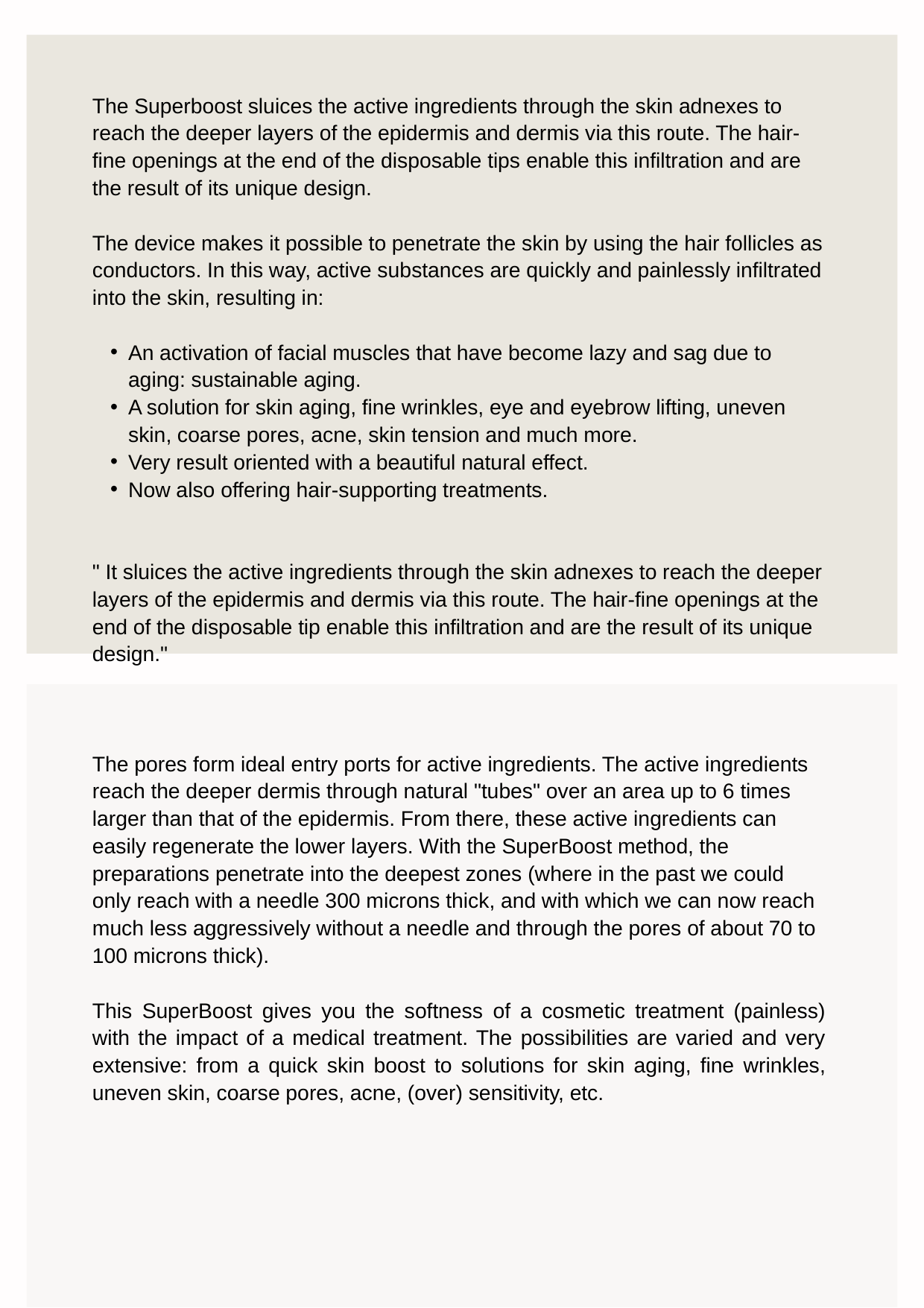

The Superboost sluices the active ingredients through the skin adnexes to reach the deeper layers of the epidermis and dermis via this route. The hair-fine openings at the end of the disposable tips enable this infiltration and are the result of its unique design.

The device makes it possible to penetrate the skin by using the hair follicles as conductors. In this way, active substances are quickly and painlessly infiltrated into the skin, resulting in:

An activation of facial muscles that have become lazy and sag due to aging: sustainable aging.
A solution for skin aging, fine wrinkles, eye and eyebrow lifting, uneven skin, coarse pores, acne, skin tension and much more.
Very result oriented with a beautiful natural effect.
Now also offering hair-supporting treatments.

" It sluices the active ingredients through the skin adnexes to reach the deeper layers of the epidermis and dermis via this route. The hair-fine openings at the end of the disposable tip enable this infiltration and are the result of its unique design."

The pores form ideal entry ports for active ingredients. The active ingredients reach the deeper dermis through natural "tubes" over an area up to 6 times larger than that of the epidermis. From there, these active ingredients can easily regenerate the lower layers. With the SuperBoost method, the preparations penetrate into the deepest zones (where in the past we could only reach with a needle 300 microns thick, and with which we can now reach much less aggressively without a needle and through the pores of about 70 to 100 microns thick).

This SuperBoost gives you the softness of a cosmetic treatment (painless) with the impact of a medical treatment. The possibilities are varied and very extensive: from a quick skin boost to solutions for skin aging, fine wrinkles, uneven skin, coarse pores, acne, (over) sensitivity, etc.